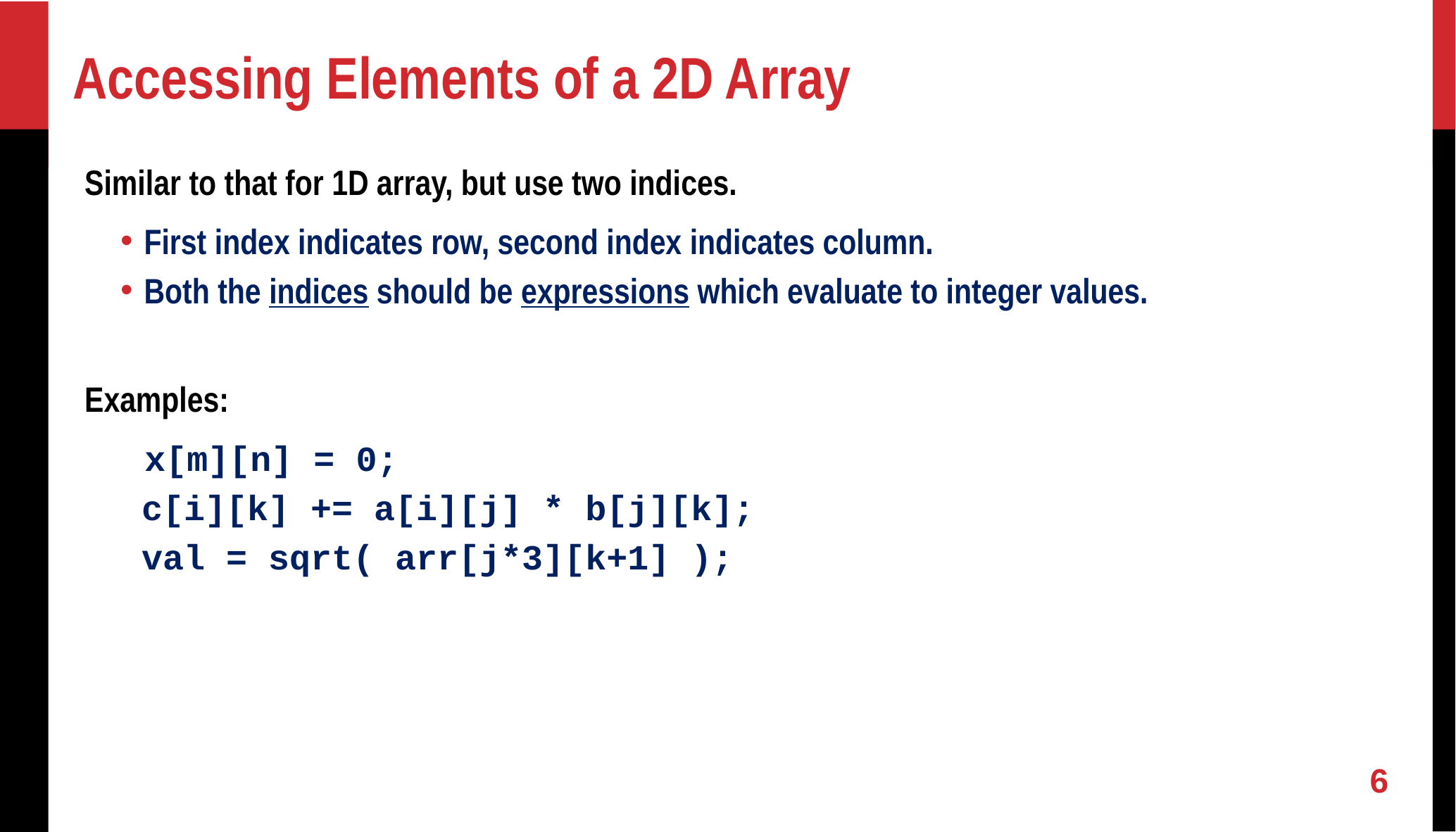

Accessing Elements of a 2D Array
Similar to that for 1D array, but use two indices.
First index indicates row, second index indicates column.
Both the indices should be expressions which evaluate to integer values.

Examples:
   x[m][n] = 0;
 c[i][k] += a[i][j] * b[j][k];
 val = sqrt( arr[j*3][k+1] );
6